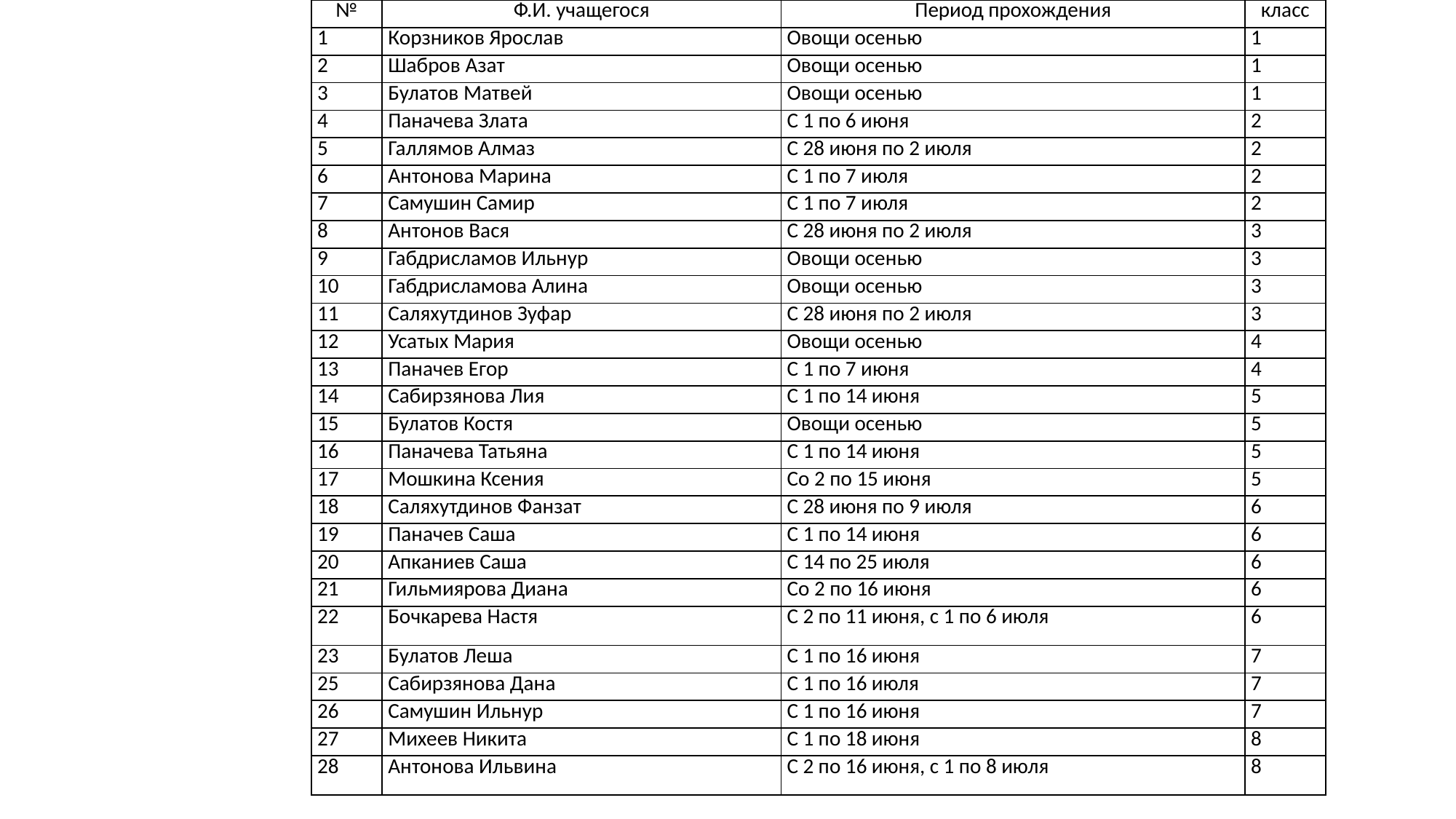

| № | Ф.И. учащегося | Период прохождения | класс |
| --- | --- | --- | --- |
| 1 | Корзников Ярослав | Овощи осенью | 1 |
| 2 | Шабров Азат | Овощи осенью | 1 |
| 3 | Булатов Матвей | Овощи осенью | 1 |
| 4 | Паначева Злата | С 1 по 6 июня | 2 |
| 5 | Галлямов Алмаз | С 28 июня по 2 июля | 2 |
| 6 | Антонова Марина | С 1 по 7 июля | 2 |
| 7 | Самушин Самир | С 1 по 7 июля | 2 |
| 8 | Антонов Вася | С 28 июня по 2 июля | 3 |
| 9 | Габдрисламов Ильнур | Овощи осенью | 3 |
| 10 | Габдрисламова Алина | Овощи осенью | 3 |
| 11 | Саляхутдинов Зуфар | С 28 июня по 2 июля | 3 |
| 12 | Усатых Мария | Овощи осенью | 4 |
| 13 | Паначев Егор | С 1 по 7 июня | 4 |
| 14 | Сабирзянова Лия | С 1 по 14 июня | 5 |
| 15 | Булатов Костя | Овощи осенью | 5 |
| 16 | Паначева Татьяна | С 1 по 14 июня | 5 |
| 17 | Мошкина Ксения | Со 2 по 15 июня | 5 |
| 18 | Саляхутдинов Фанзат | С 28 июня по 9 июля | 6 |
| 19 | Паначев Саша | С 1 по 14 июня | 6 |
| 20 | Апканиев Саша | С 14 по 25 июля | 6 |
| 21 | Гильмиярова Диана | Со 2 по 16 июня | 6 |
| 22 | Бочкарева Настя | С 2 по 11 июня, с 1 по 6 июля | 6 |
| 23 | Булатов Леша | С 1 по 16 июня | 7 |
| 25 | Сабирзянова Дана | С 1 по 16 июля | 7 |
| 26 | Самушин Ильнур | С 1 по 16 июня | 7 |
| 27 | Михеев Никита | С 1 по 18 июня | 8 |
| 28 | Антонова Ильвина | С 2 по 16 июня, с 1 по 8 июля | 8 |